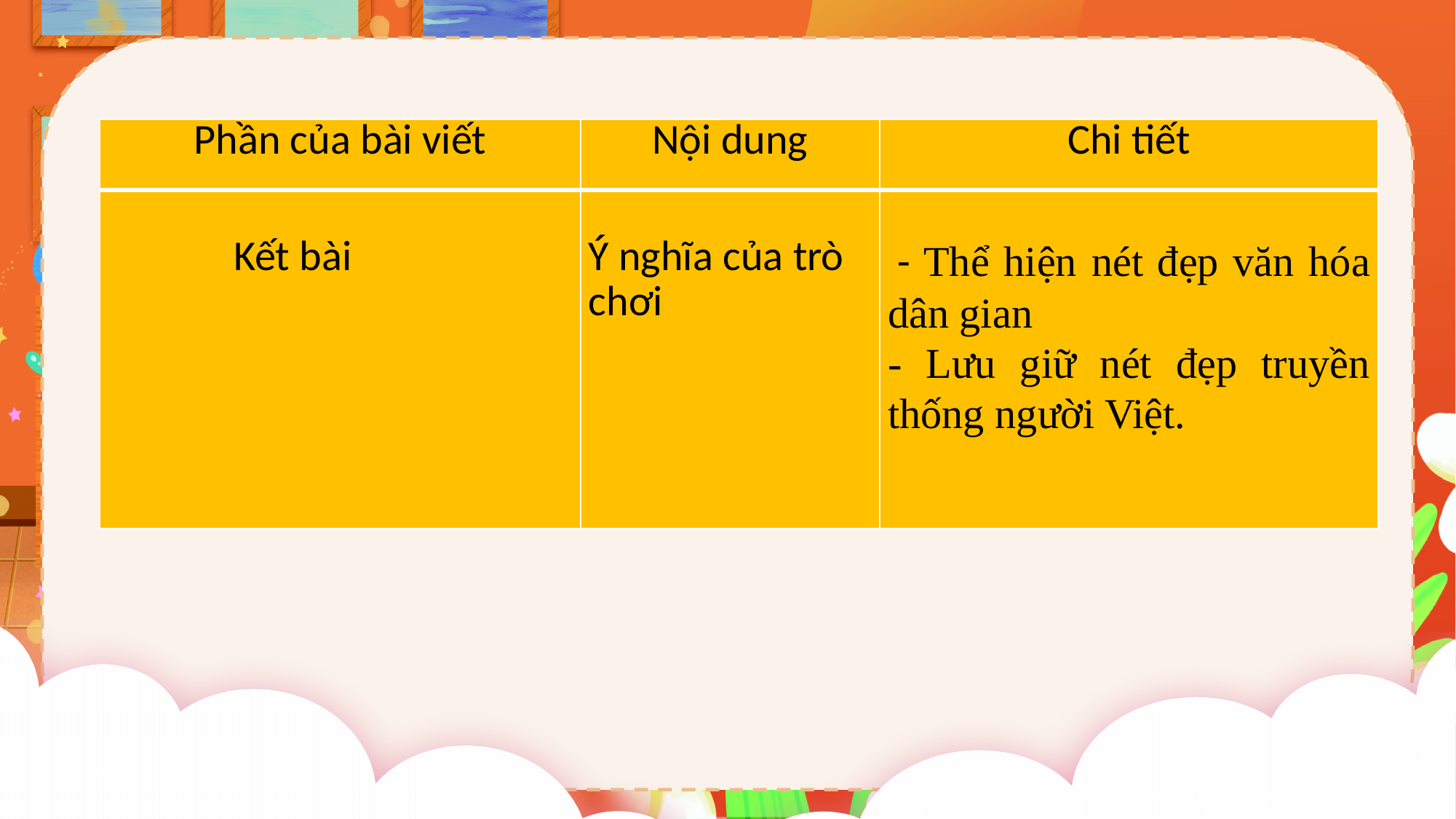

| Phần của bài viết | Nội dung | Chi tiết |
| --- | --- | --- |
| Kết bài | Ý nghĩa của trò chơi | - Thể hiện nét đẹp văn hóa dân gian - Lưu giữ nét đẹp truyền thống người Việt. |